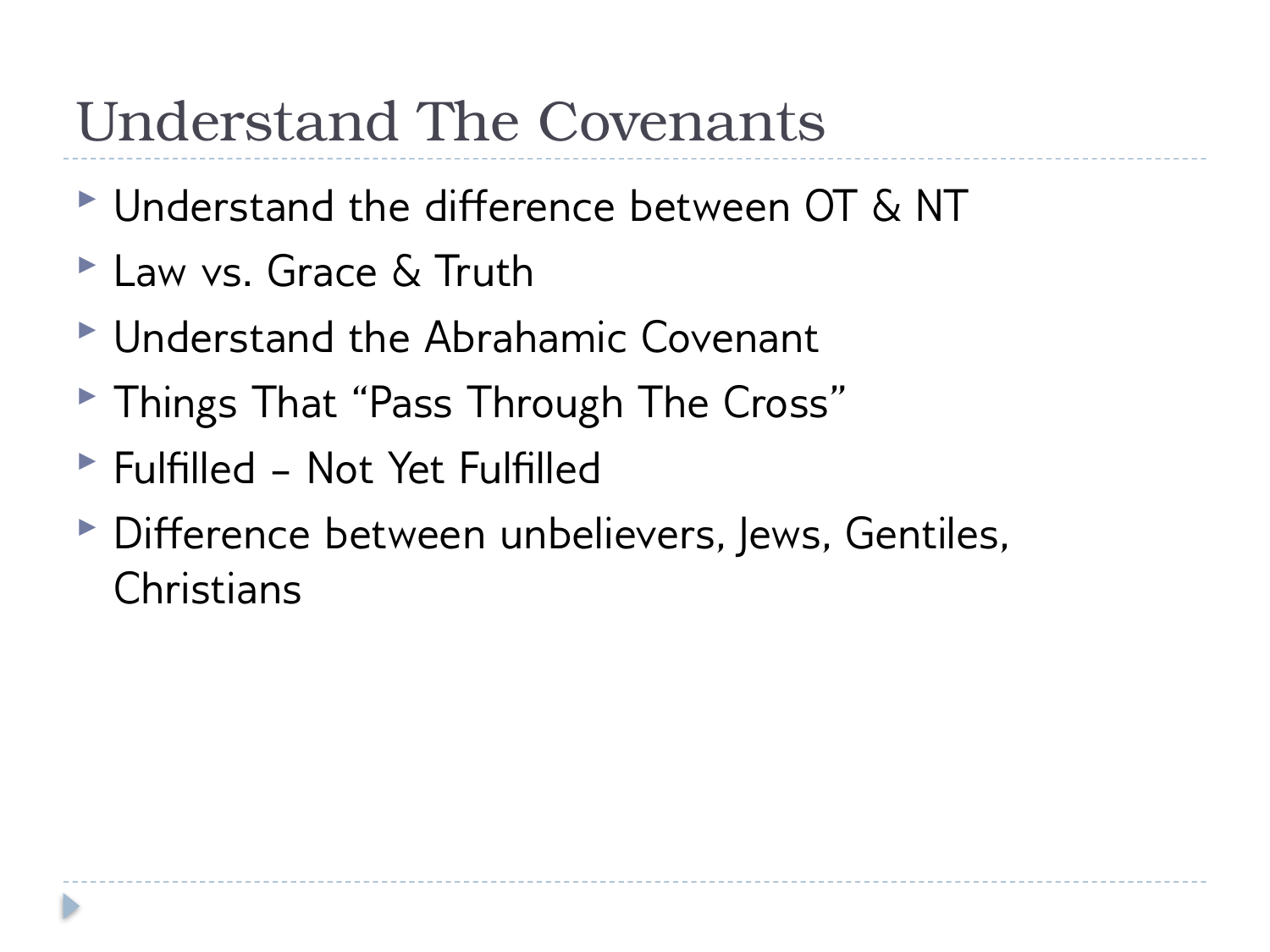

# Understand The Covenants
Understand the difference between OT & NT
Law vs. Grace & Truth
Understand the Abrahamic Covenant
Things That “Pass Through The Cross”
Fulfilled – Not Yet Fulfilled
Difference between unbelievers, Jews, Gentiles, Christians